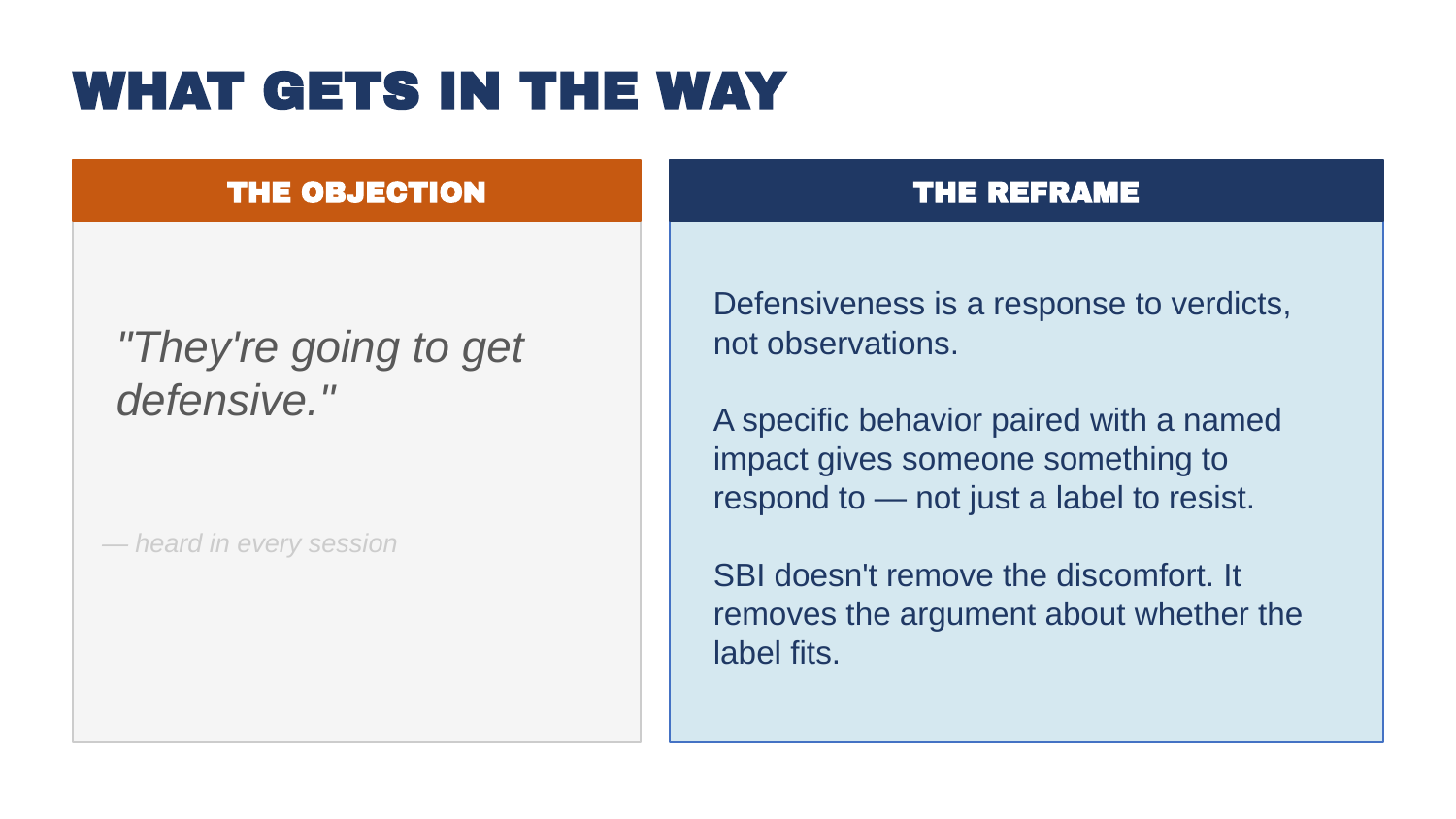

WHAT GETS IN THE WAY

THE OBJECTION

THE REFRAME
"They're going to get defensive."
Defensiveness is a response to verdicts, not observations.

A specific behavior paired with a named impact gives someone something to respond to — not just a label to resist.

SBI doesn't remove the discomfort. It removes the argument about whether the label fits.
— heard in every session